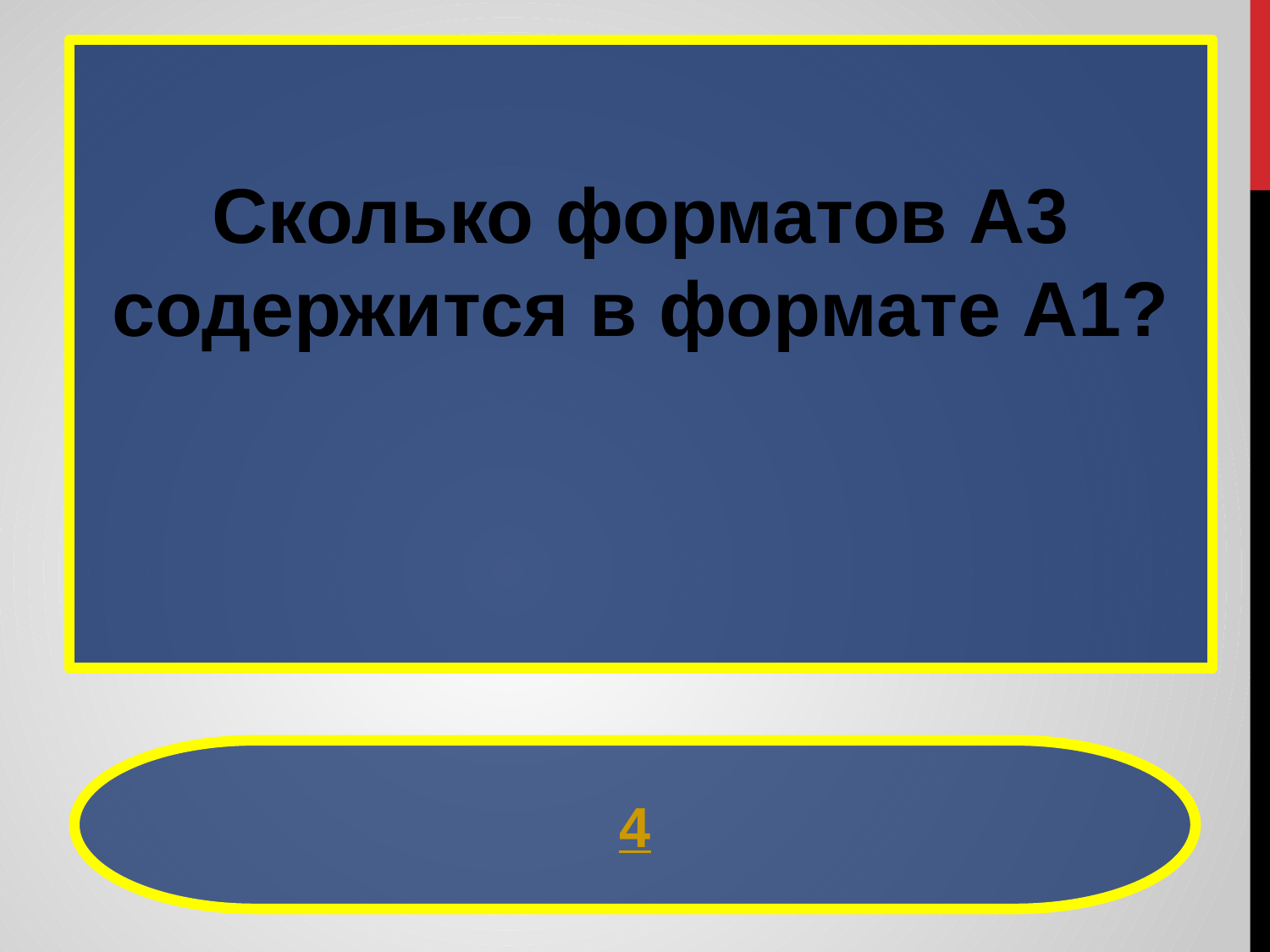

Сколько форматов А3 содержится в формате А1?
4